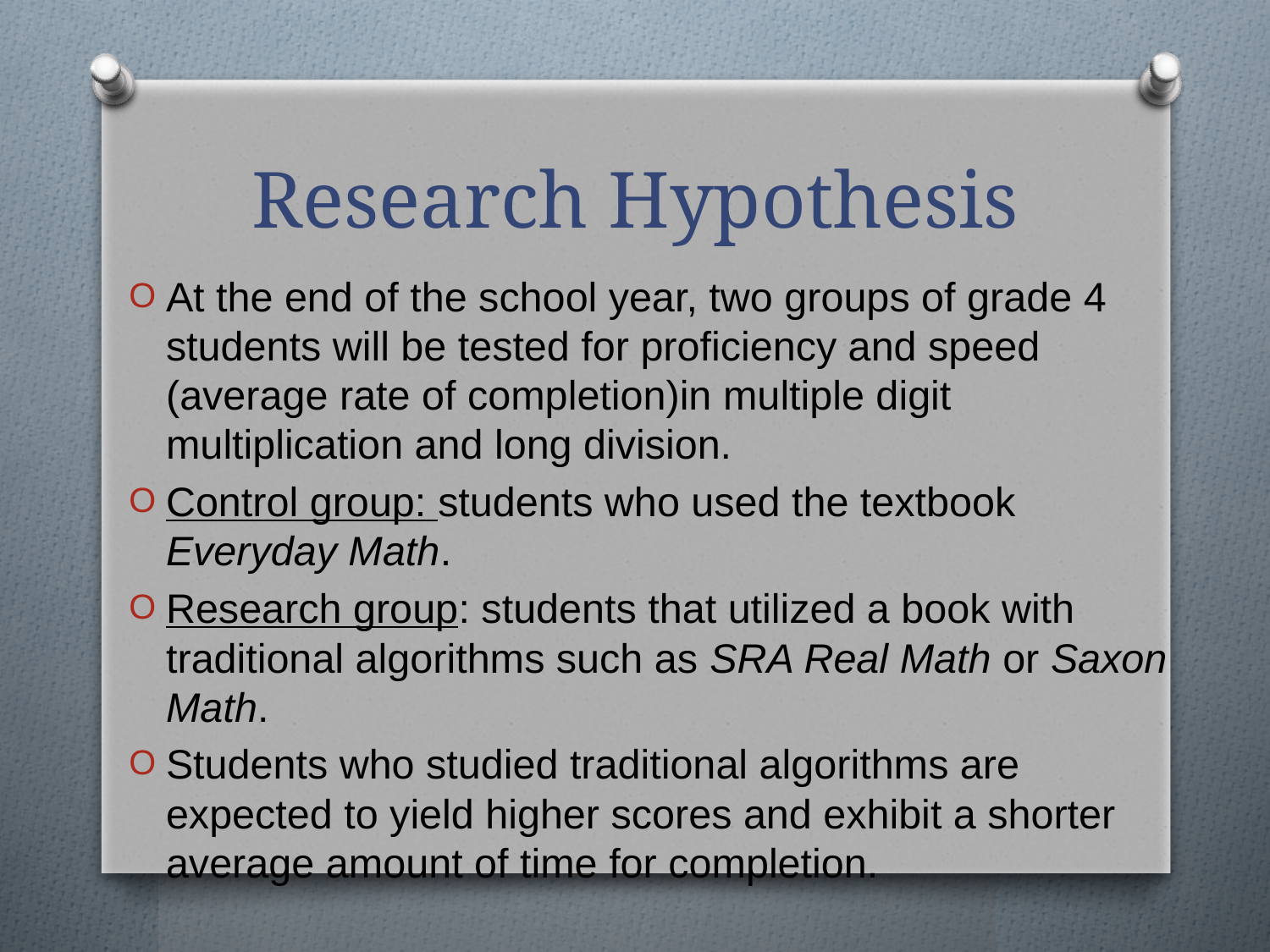

# Research Hypothesis
At the end of the school year, two groups of grade 4 students will be tested for proficiency and speed (average rate of completion)in multiple digit multiplication and long division.
Control group: students who used the textbook Everyday Math.
Research group: students that utilized a book with traditional algorithms such as SRA Real Math or Saxon Math.
Students who studied traditional algorithms are expected to yield higher scores and exhibit a shorter average amount of time for completion.